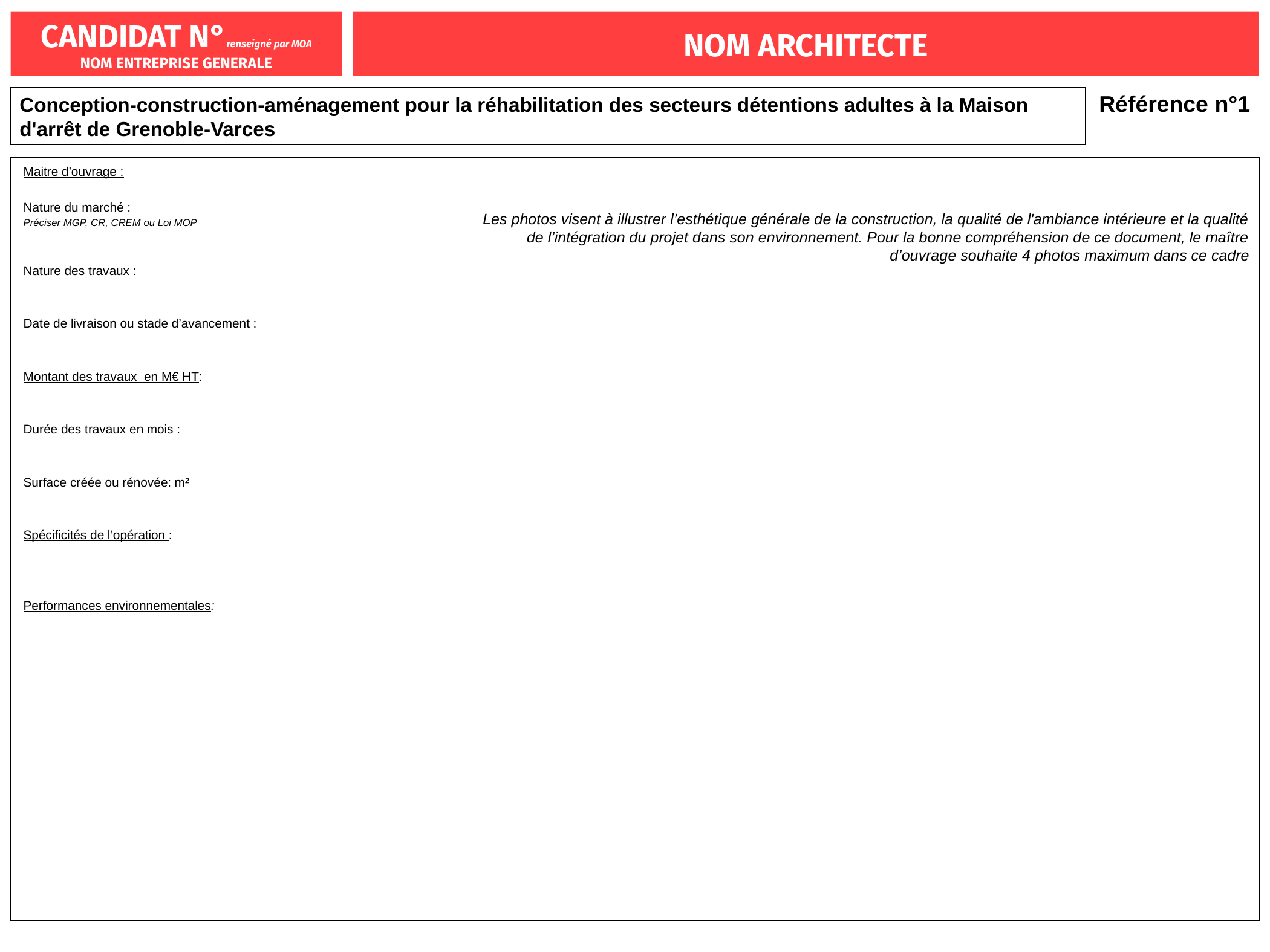

CANDIDAT N°renseigné par MOA
NOM ENTREPRISE GENERALE
NOM ARCHITECTE

Référence n°1
Conception-construction-aménagement pour la réhabilitation des secteurs détentions adultes à la Maison d'arrêt de Grenoble-Varces
Maitre d’ouvrage :

Nature du marché :
Préciser MGP, CR, CREM ou Loi MOP

Nature des travaux :

Date de livraison ou stade d’avancement :

Montant des travaux  en M€ HT:

Durée des travaux en mois :

Surface créée ou rénovée: m²

Spécificités de l’opération :

Performances environnementales:

Les photos visent à illustrer l’esthétique générale de la construction, la qualité de l'ambiance intérieure et la qualité de l’intégration du projet dans son environnement. Pour la bonne compréhension de ce document, le maître d’ouvrage souhaite 4 photos maximum dans ce cadre